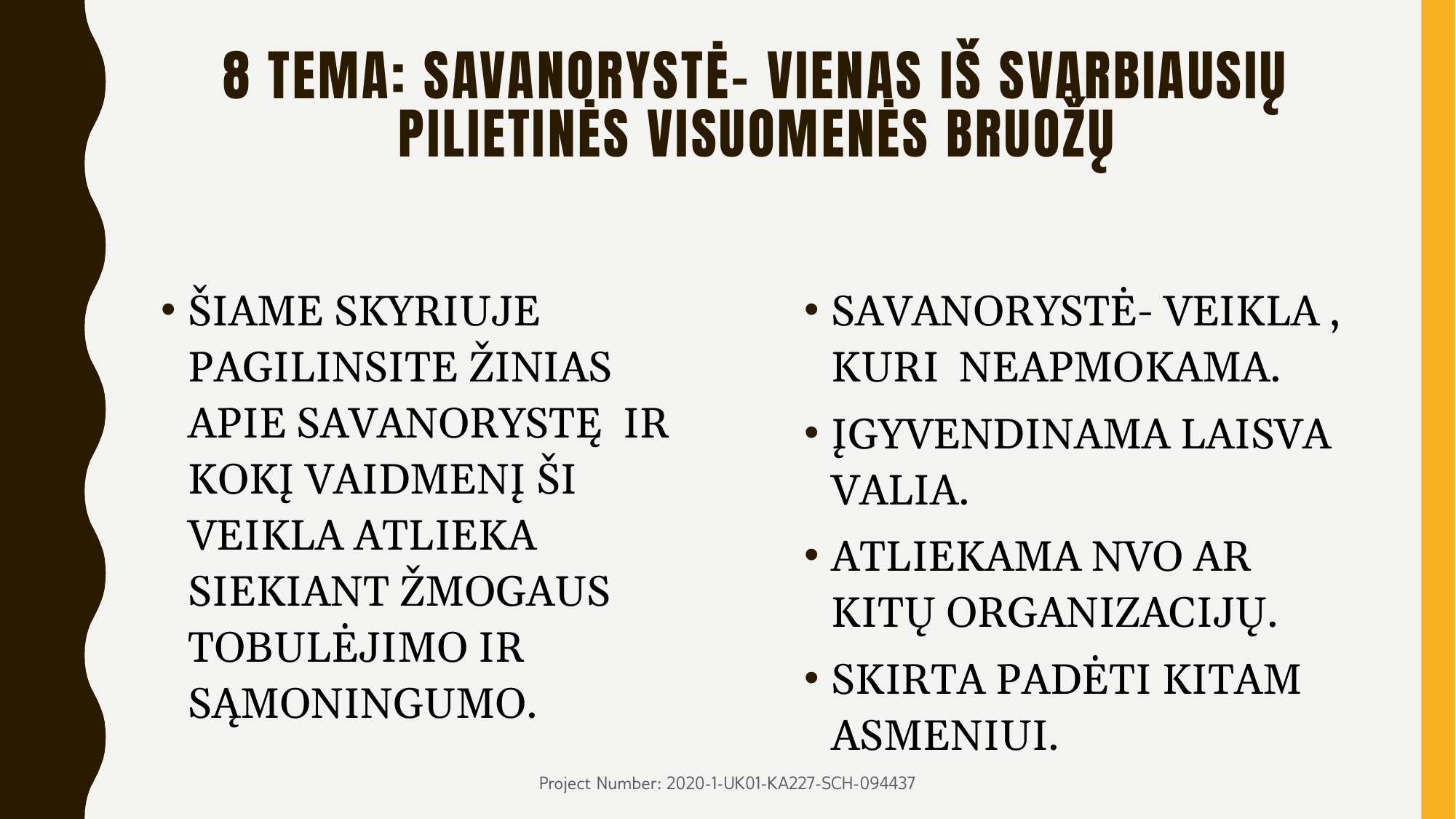

# 8 TEMA: SAVANORYSTĖ- VIENAS IŠ SVARBIAUSIŲ PILIETINĖS VISUOMENĖS BRUOŽŲ
ŠIAME SKYRIUJE PAGILINSITE ŽINIAS APIE SAVANORYSTĘ  IR KOKĮ VAIDMENĮ ŠI VEIKLA ATLIEKA SIEKIANT ŽMOGAUS TOBULĖJIMO IR SĄMONINGUMO.
SAVANORYSTĖ- VEIKLA , KURI  NEAPMOKAMA.
ĮGYVENDINAMA LAISVA VALIA.
ATLIEKAMA NVO AR KITŲ ORGANIZACIJŲ.
SKIRTA PADĖTI KITAM ASMENIUI.
Project Number: 2020-1-UK01-KA227-SCH-094437